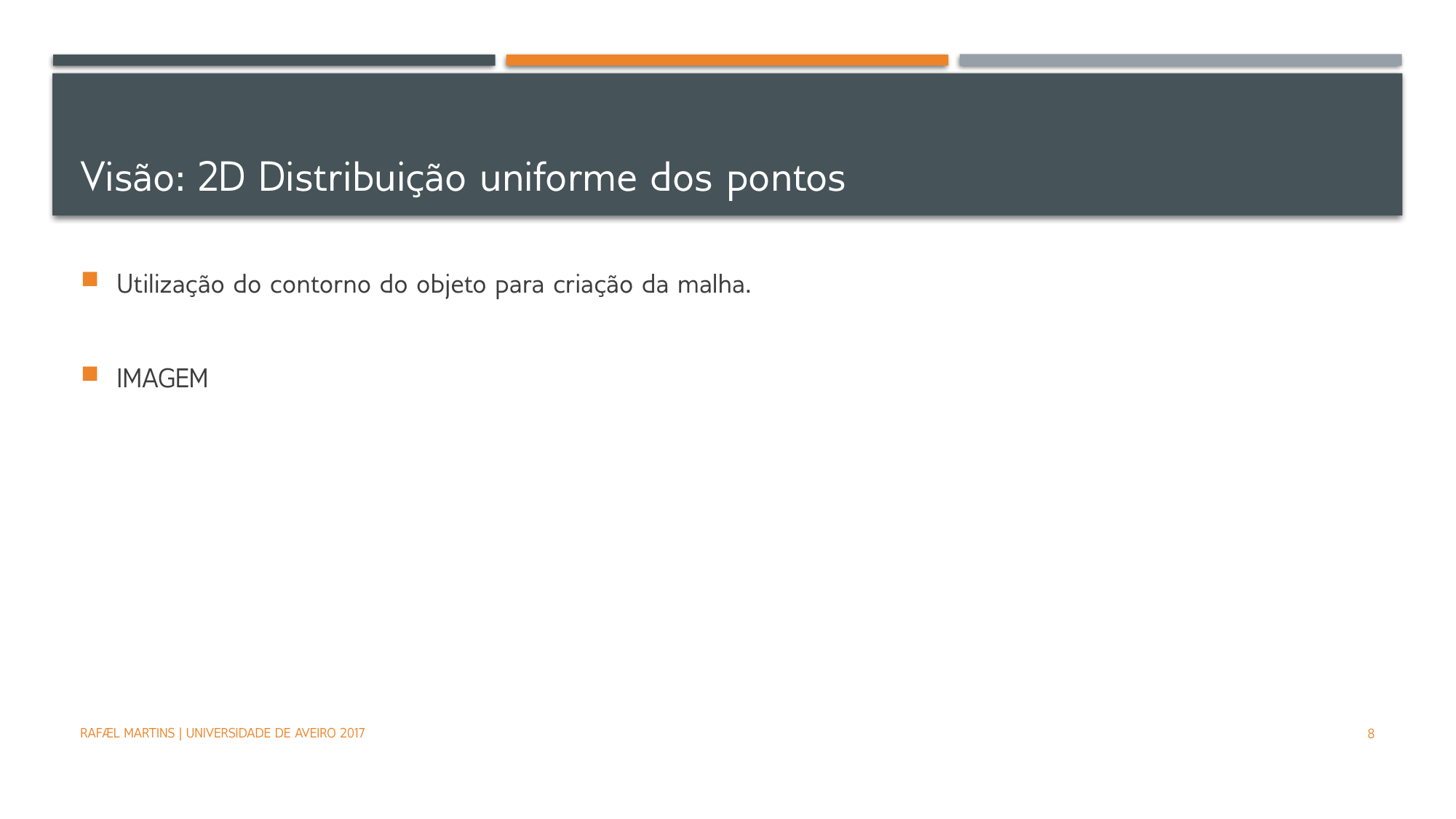

# Visão: 2D Distribuição uniforme dos pontos
Utilização do contorno do objeto para criação da malha.

IMAGEM
Rafael Martins | Universidade de Aveiro 2017
8